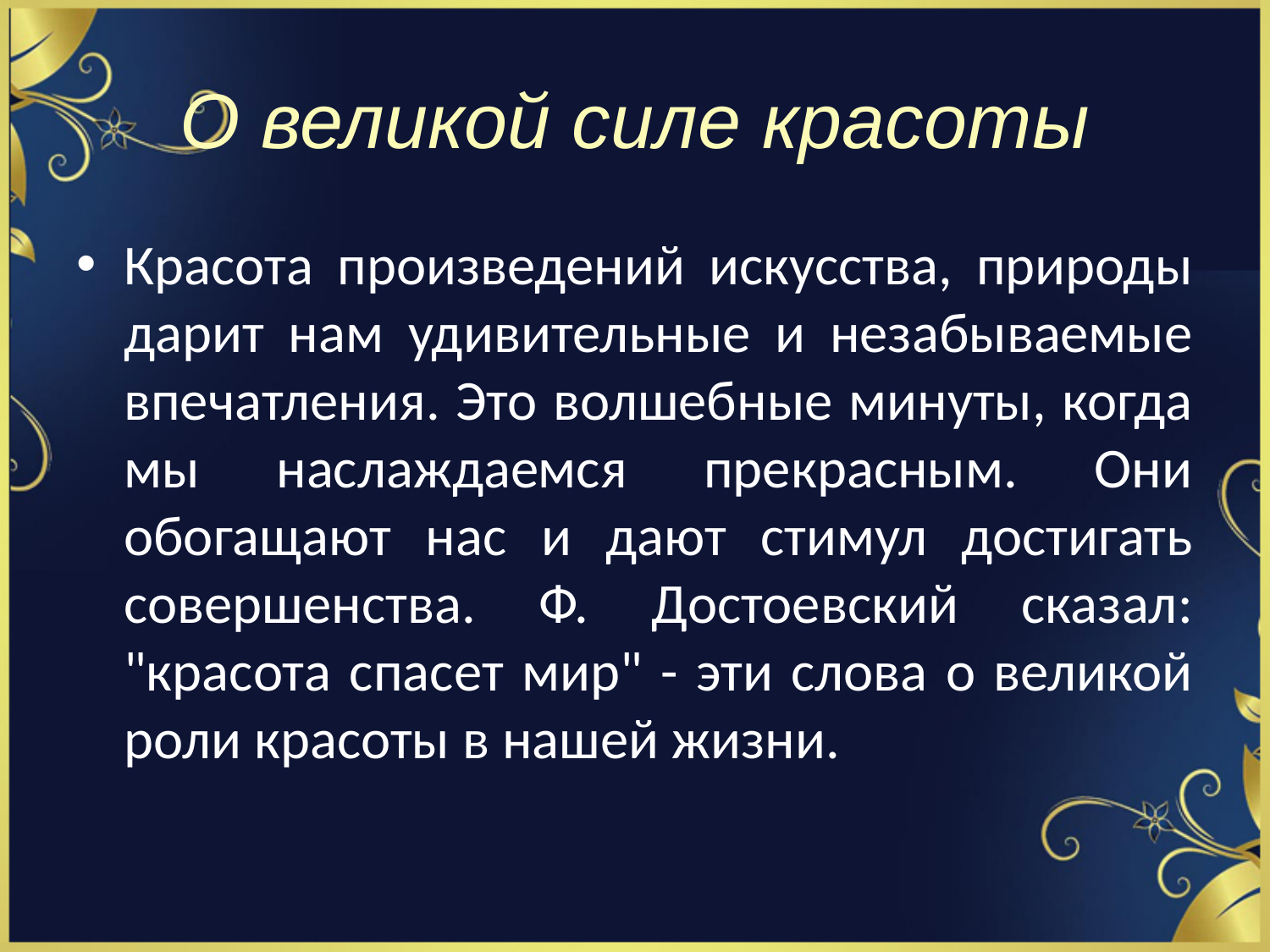

# О великой силе красоты
Красота произведений искусства, природы дарит нам удивительные и незабываемые впечатления. Это волшебные минуты, когда мы наслаждаемся прекрасным. Они обогащают нас и дают стимул достигать совершенства. Ф. Достоевский сказал: "красота спасет мир" - эти слова о великой роли красоты в нашей жизни.